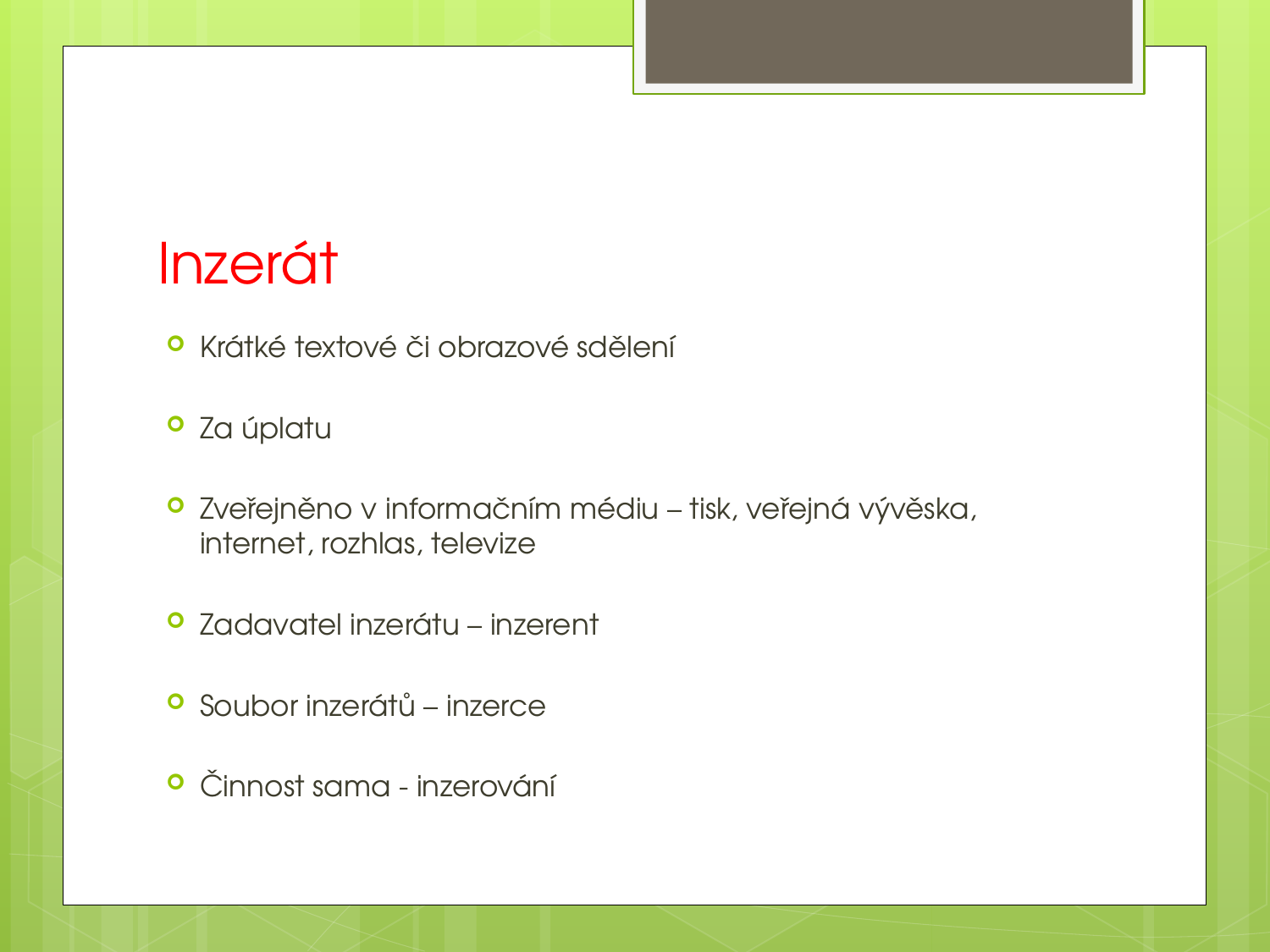

# Inzerát
Krátké textové či obrazové sdělení

Za úplatu

Zveřejněno v informačním médiu – tisk, veřejná vývěska, internet, rozhlas, televize

Zadavatel inzerátu – inzerent

Soubor inzerátů – inzerce

Činnost sama - inzerování